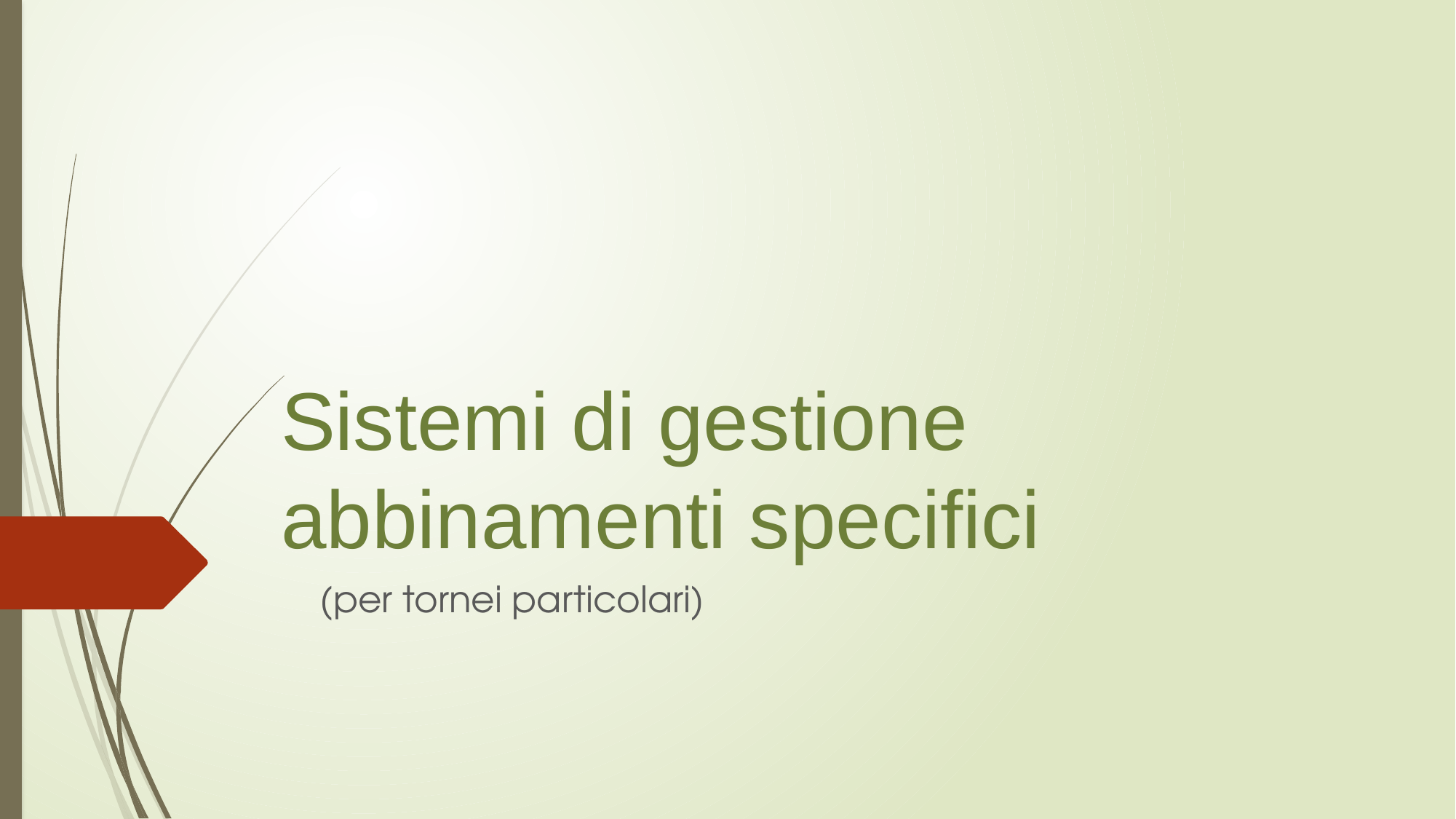

# Sistemi di gestione abbinamenti specifici
(per tornei particolari)